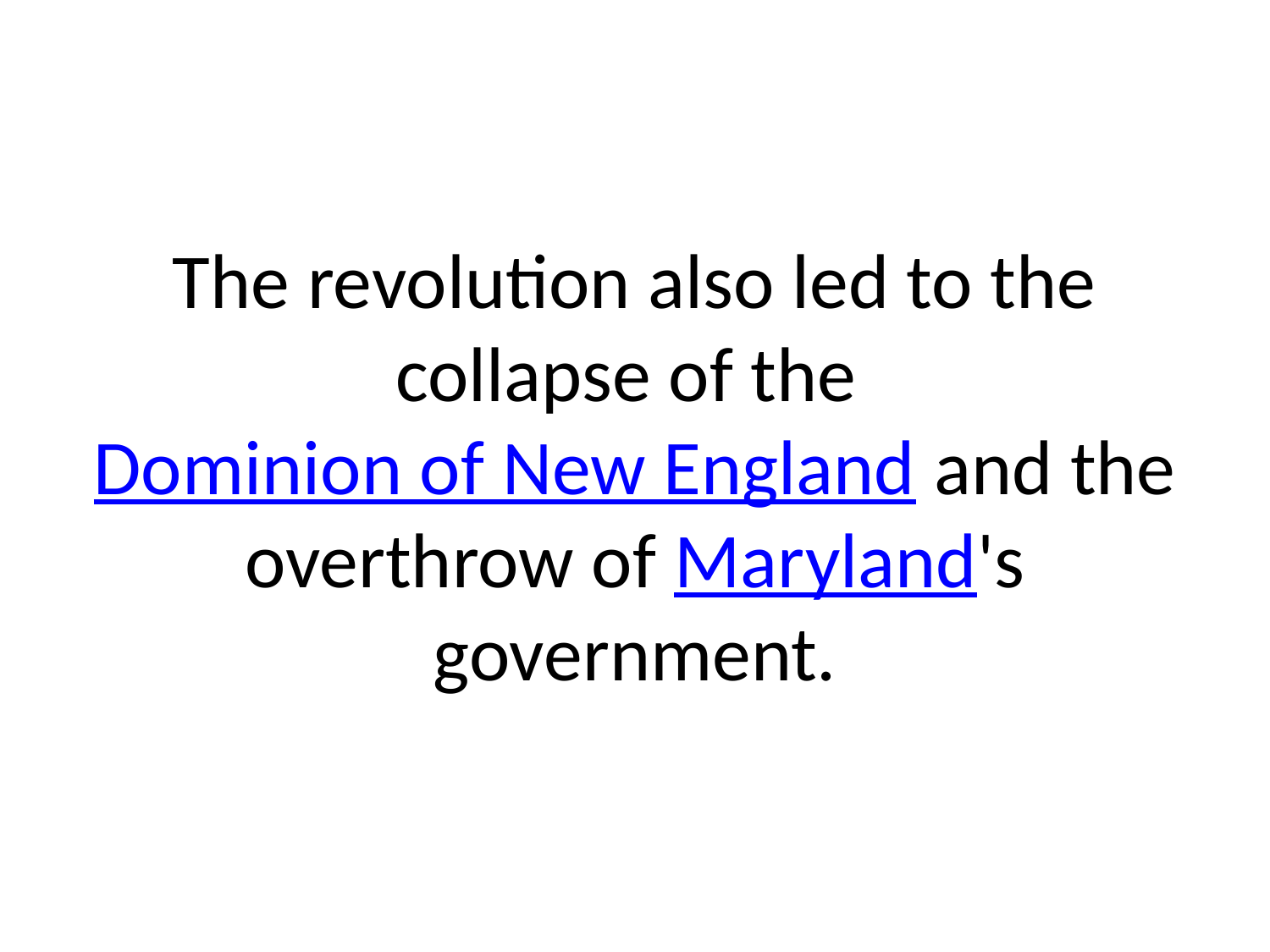

# The revolution also led to the collapse of the Dominion of New England and the overthrow of Maryland's government.